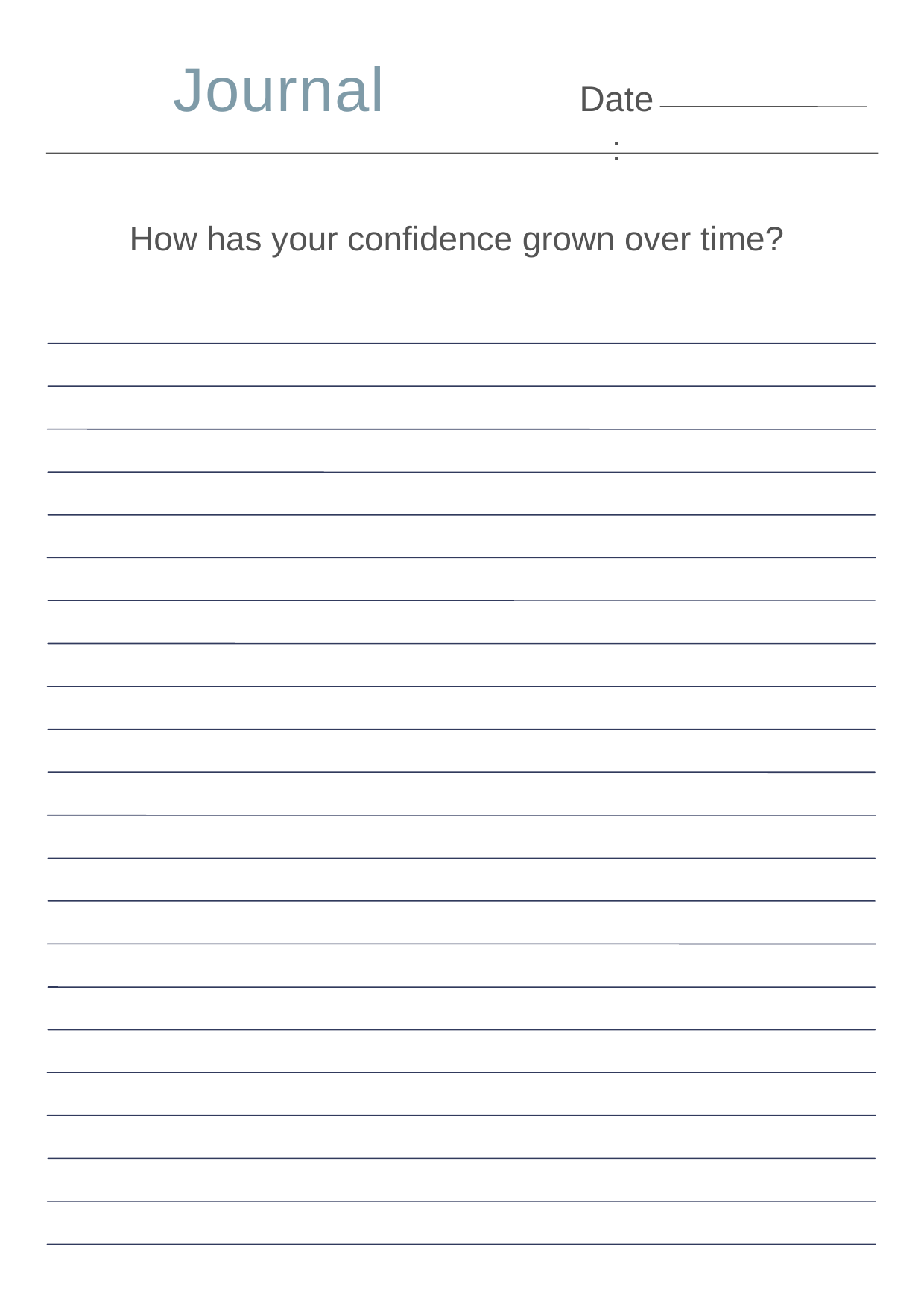

Journal
Date:

How has your confidence grown over time?